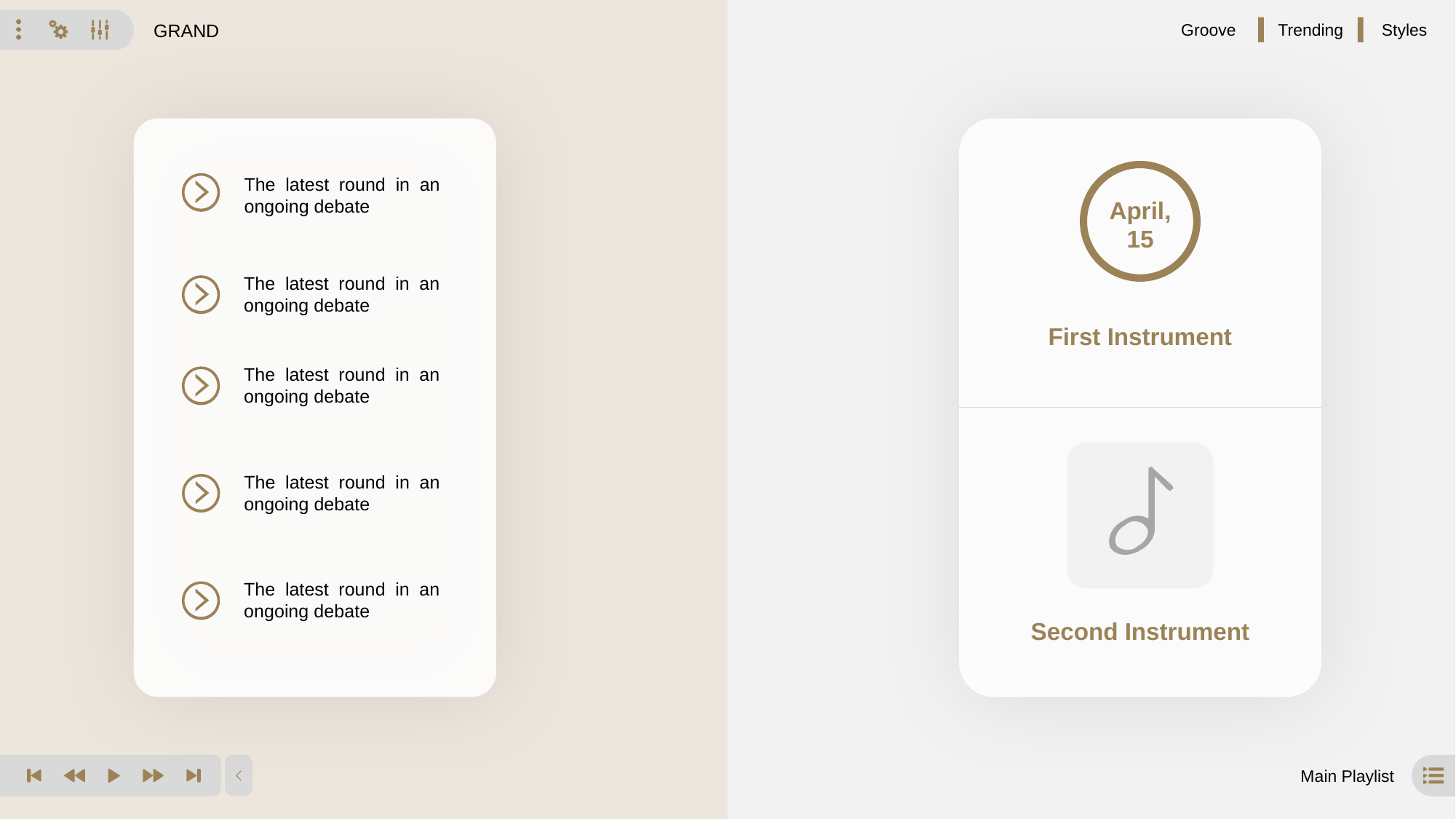

GRAND
Groove
Trending
Styles

The latest round in an ongoing debate

April, 15
The latest round in an ongoing debate

First Instrument
The latest round in an ongoing debate

The latest round in an ongoing debate

The latest round in an ongoing debate

Second Instrument

Main Playlist